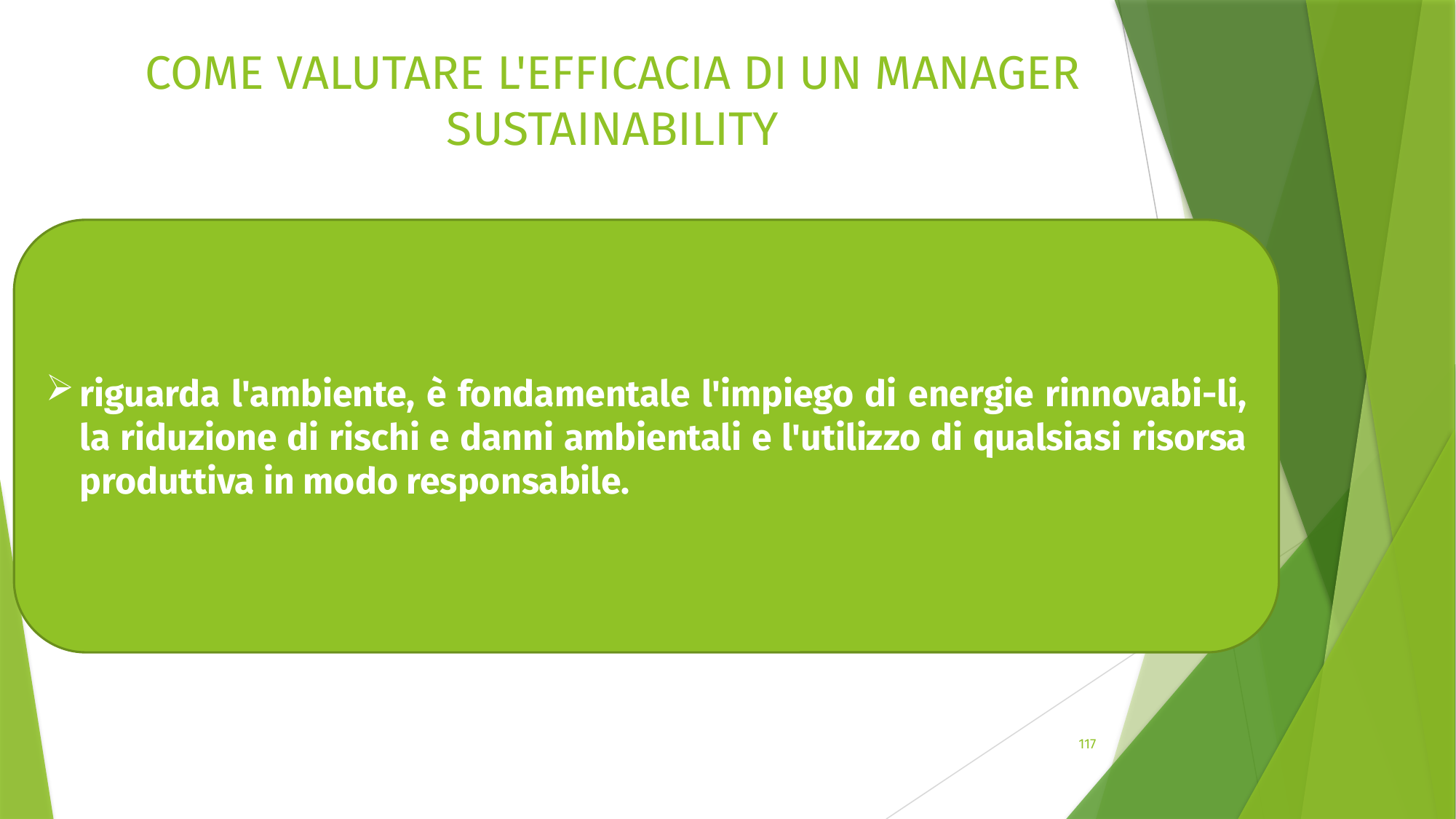

# COME VALUTARE L'EFFICACIA DI UN MANAGER SUSTAINABILITY
riguarda l'ambiente, è fondamentale l'impiego di energie rinnovabi-li, la riduzione di rischi e danni ambientali e l'utilizzo di qualsiasi risorsa produttiva in modo responsabile.
117